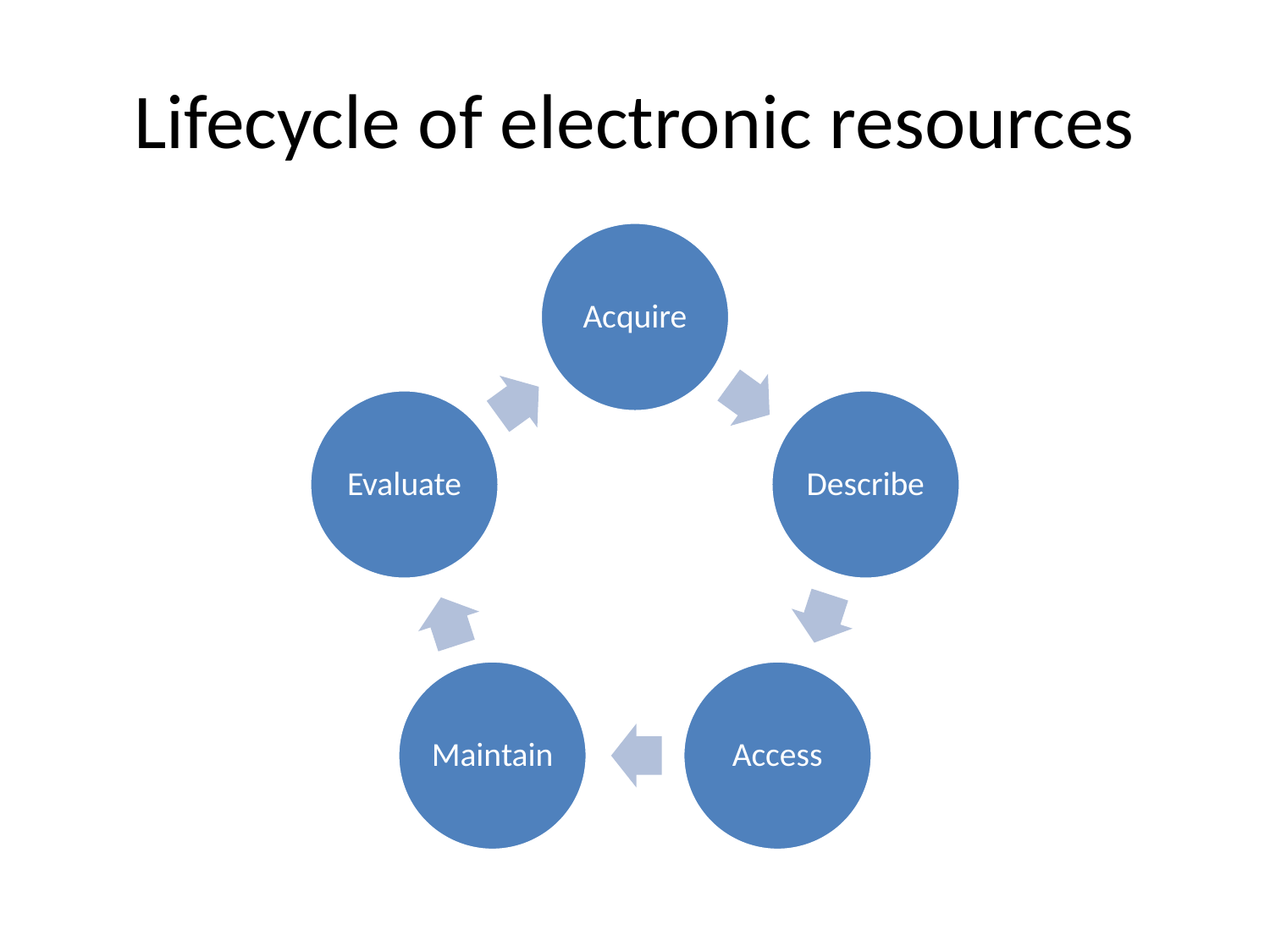

# Lifecycle of electronic resources
Acquire

Describe

Access

Maintain

Evaluate